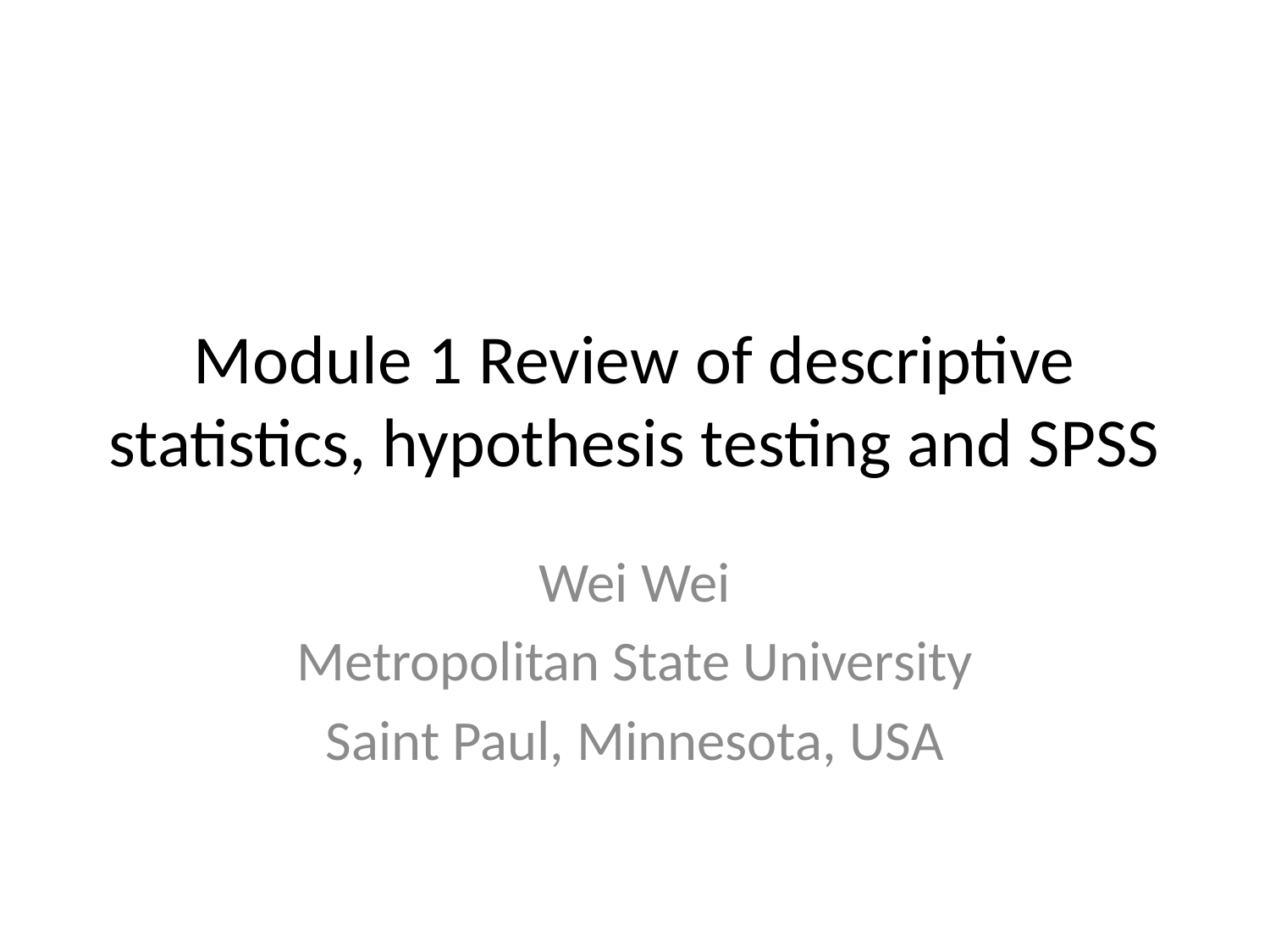

# Module 1 Review of descriptive statistics, hypothesis testing and SPSS
Wei Wei
Metropolitan State University
Saint Paul, Minnesota, USA